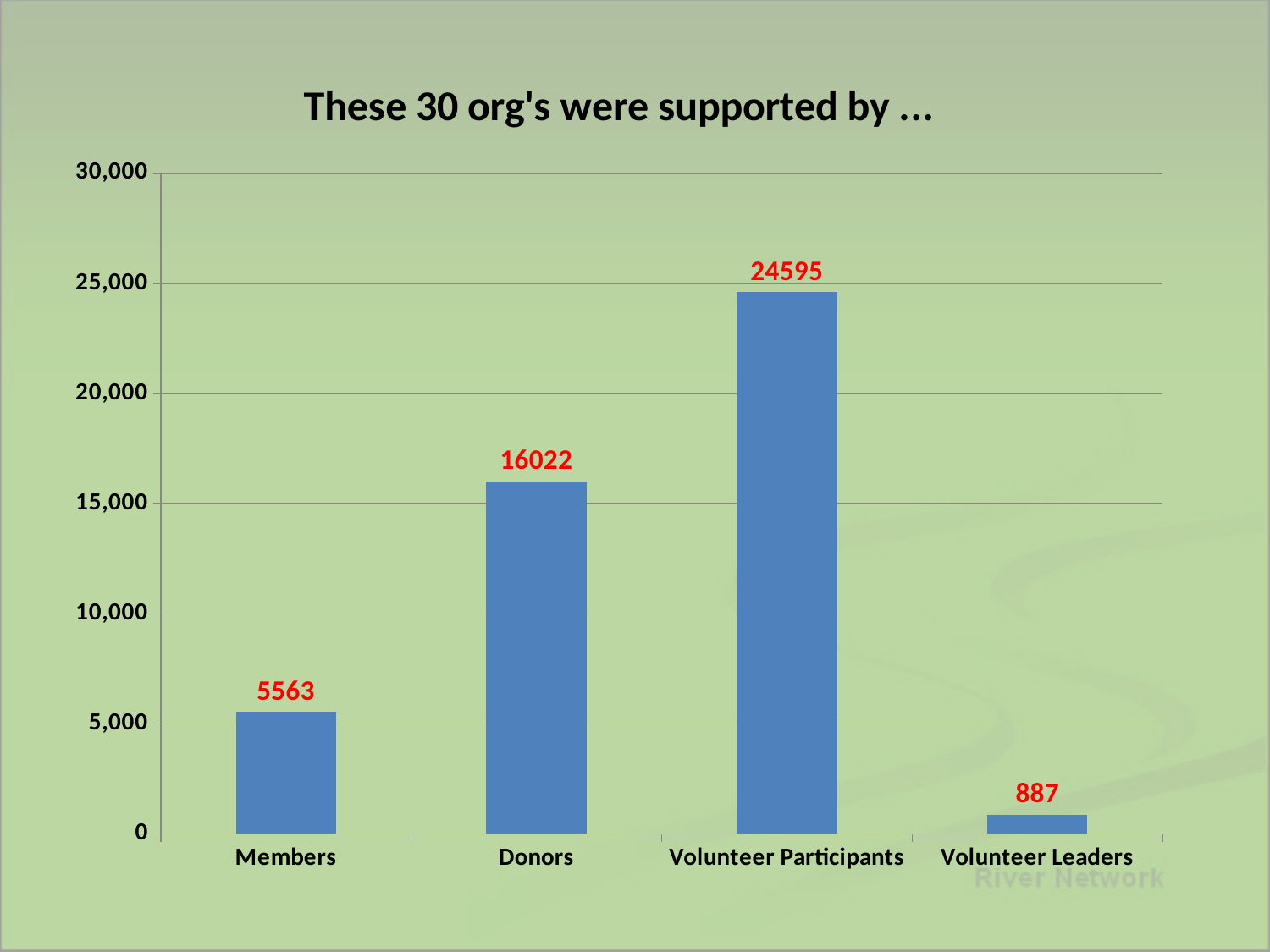

### Chart: These 30 org's were supported by ...

| Category | 2014 |
|---|---|
| Members | 5563.0 |
| Donors | 16022.0 |
| Volunteer Participants | 24595.0 |
| Volunteer Leaders | 887.0 |